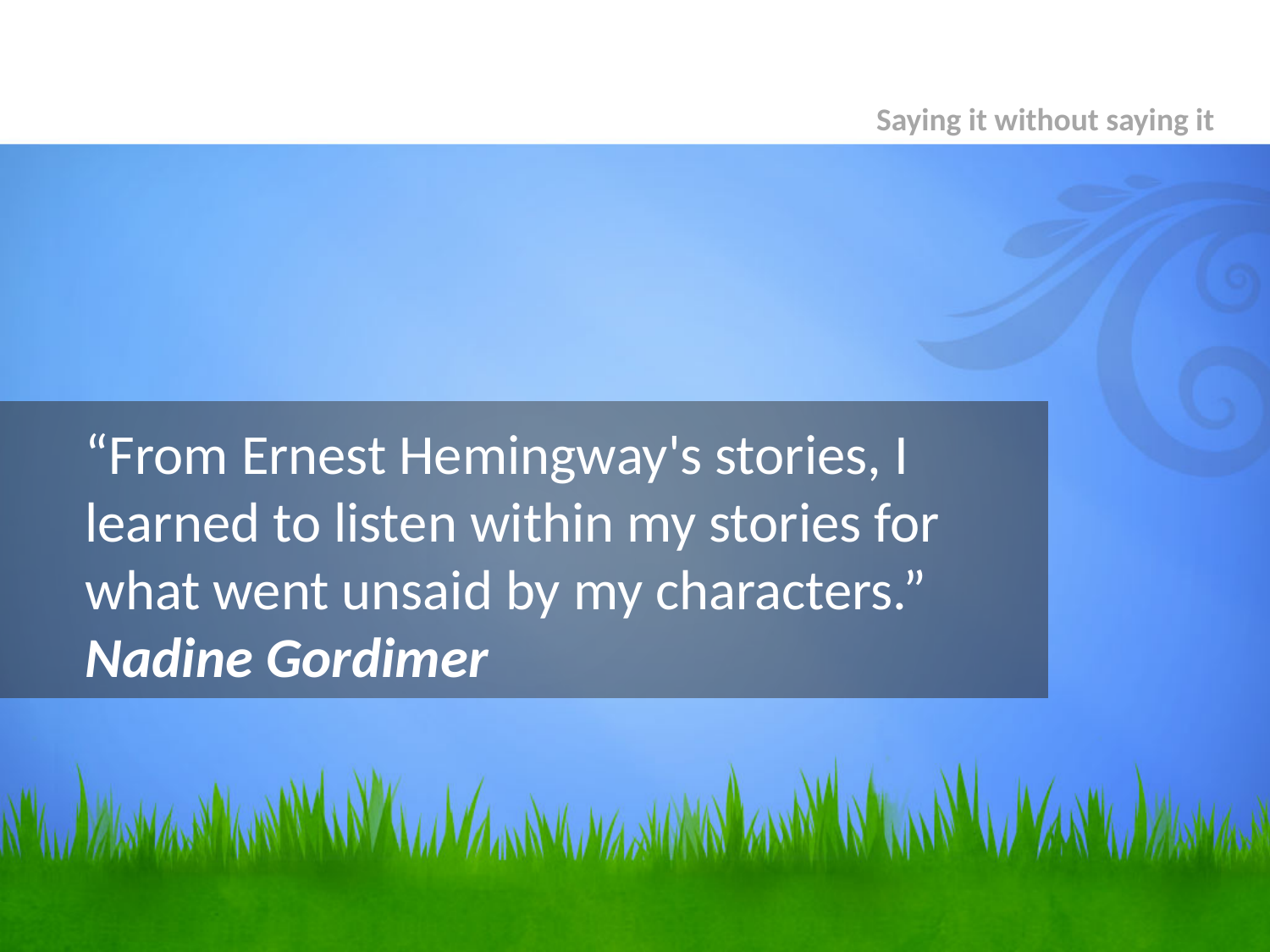

Saying it without saying it
# “From Ernest Hemingway's stories, I learned to listen within my stories for what went unsaid by my characters.” Nadine Gordimer